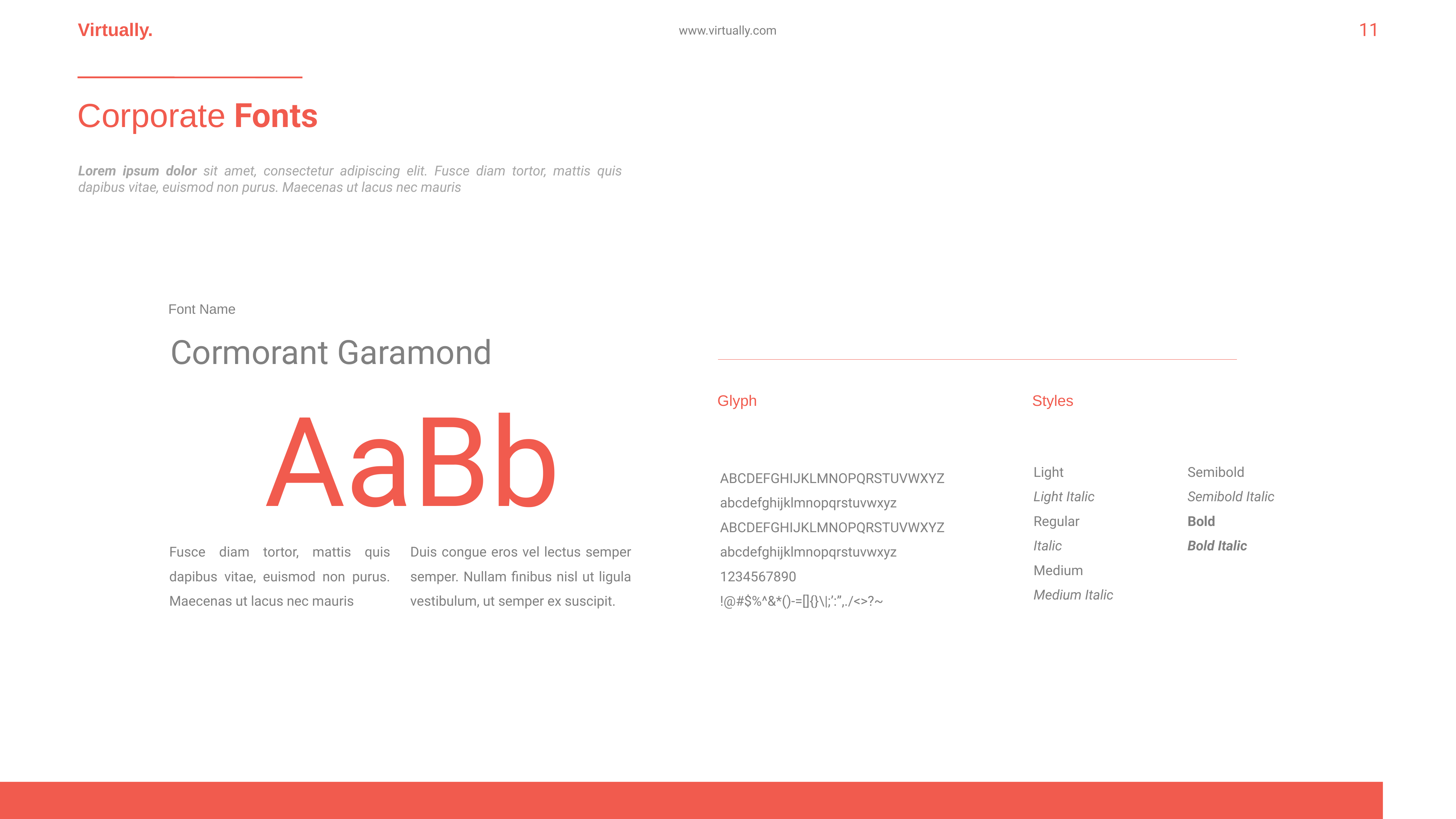

Virtually.
11
www.virtually.com

Corporate Fonts
Lorem ipsum dolor sit amet, consectetur adipiscing elit. Fusce diam tortor, mattis quis dapibus vitae, euismod non purus. Maecenas ut lacus nec mauris
Font Name
Cormorant Garamond

AaBb
Glyph
Styles
Light
Light Italic
Regular
Italic
Medium
Medium Italic
Semibold
Semibold Italic
Bold
Bold Italic
ABCDEFGHIJKLMNOPQRSTUVWXYZ
abcdefghijklmnopqrstuvwxyz
ABCDEFGHIJKLMNOPQRSTUVWXYZ
abcdefghijklmnopqrstuvwxyz
1234567890
!@#$%^&*()-=[]{}\|;’:”,./<>?~
Fusce diam tortor, mattis quis dapibus vitae, euismod non purus. Maecenas ut lacus nec mauris
Duis congue eros vel lectus semper semper. Nullam finibus nisl ut ligula vestibulum, ut semper ex suscipit.